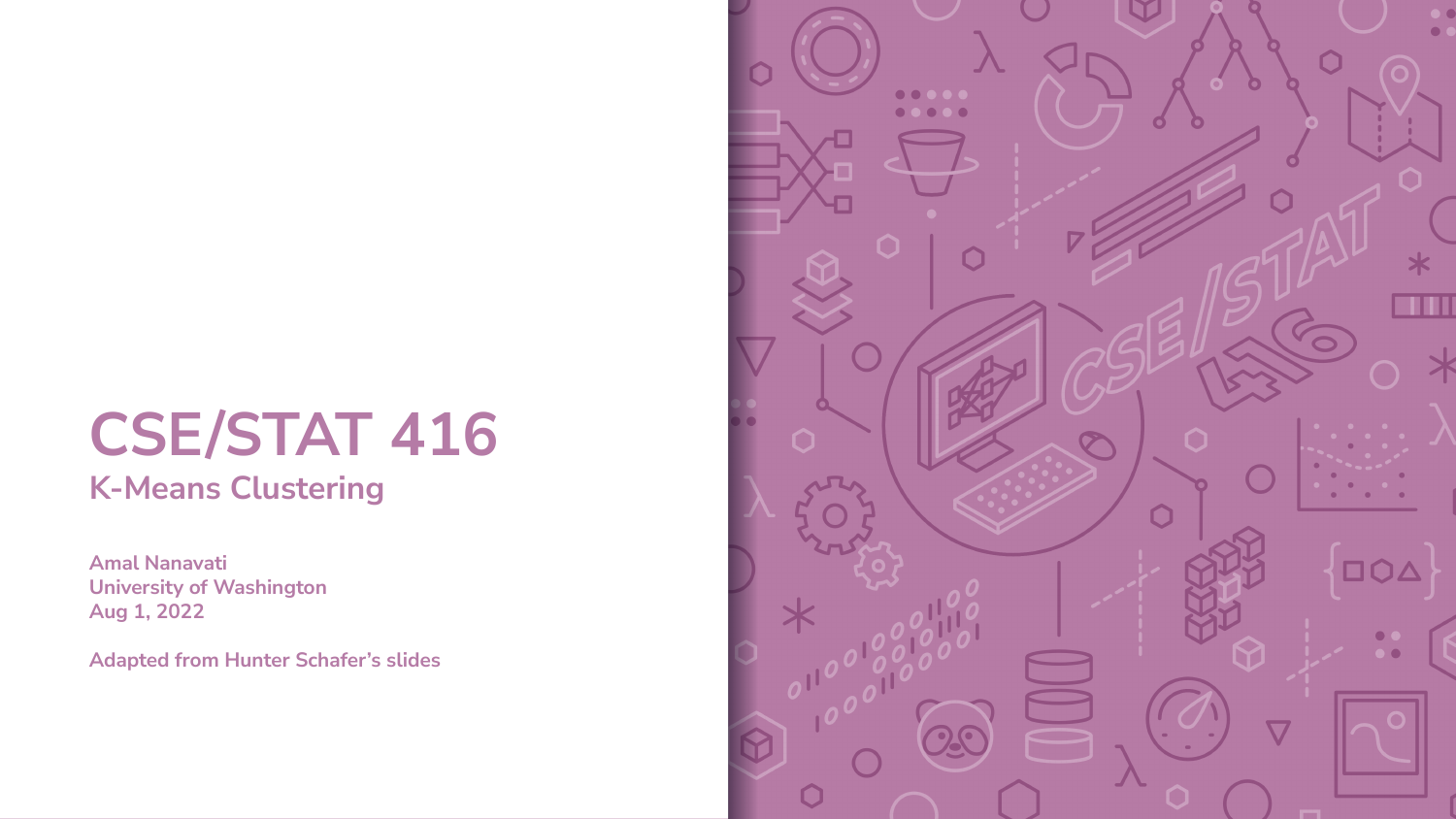

# CSE/STAT 416 K-Means Clustering Amal Nanavati University of Washington Aug 1, 2022 Adapted from Hunter Schafer’s slides